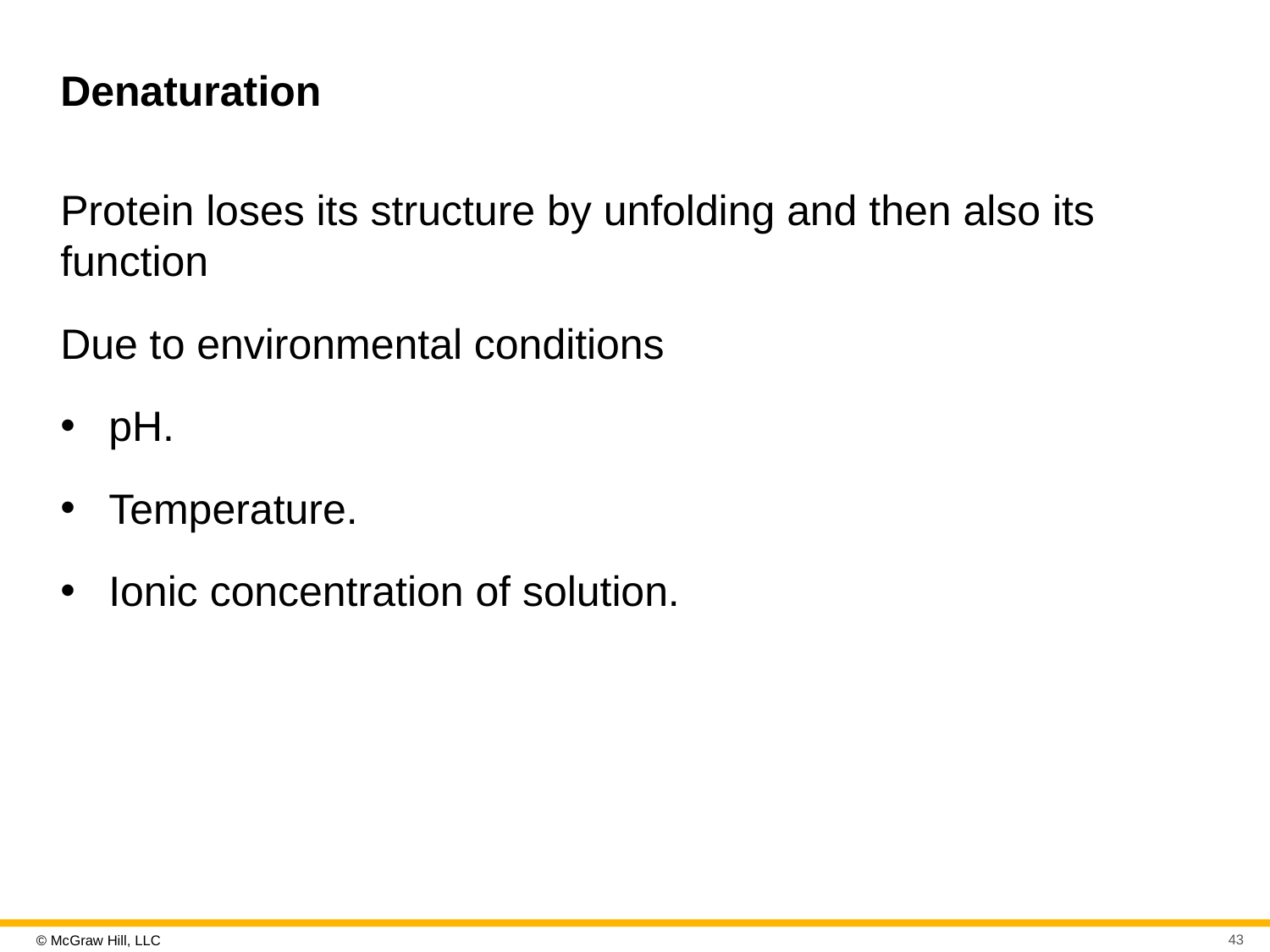

# Denaturation
Protein loses its structure by unfolding and then also its function
Due to environmental conditions
pH.
Temperature.
Ionic concentration of solution.
43